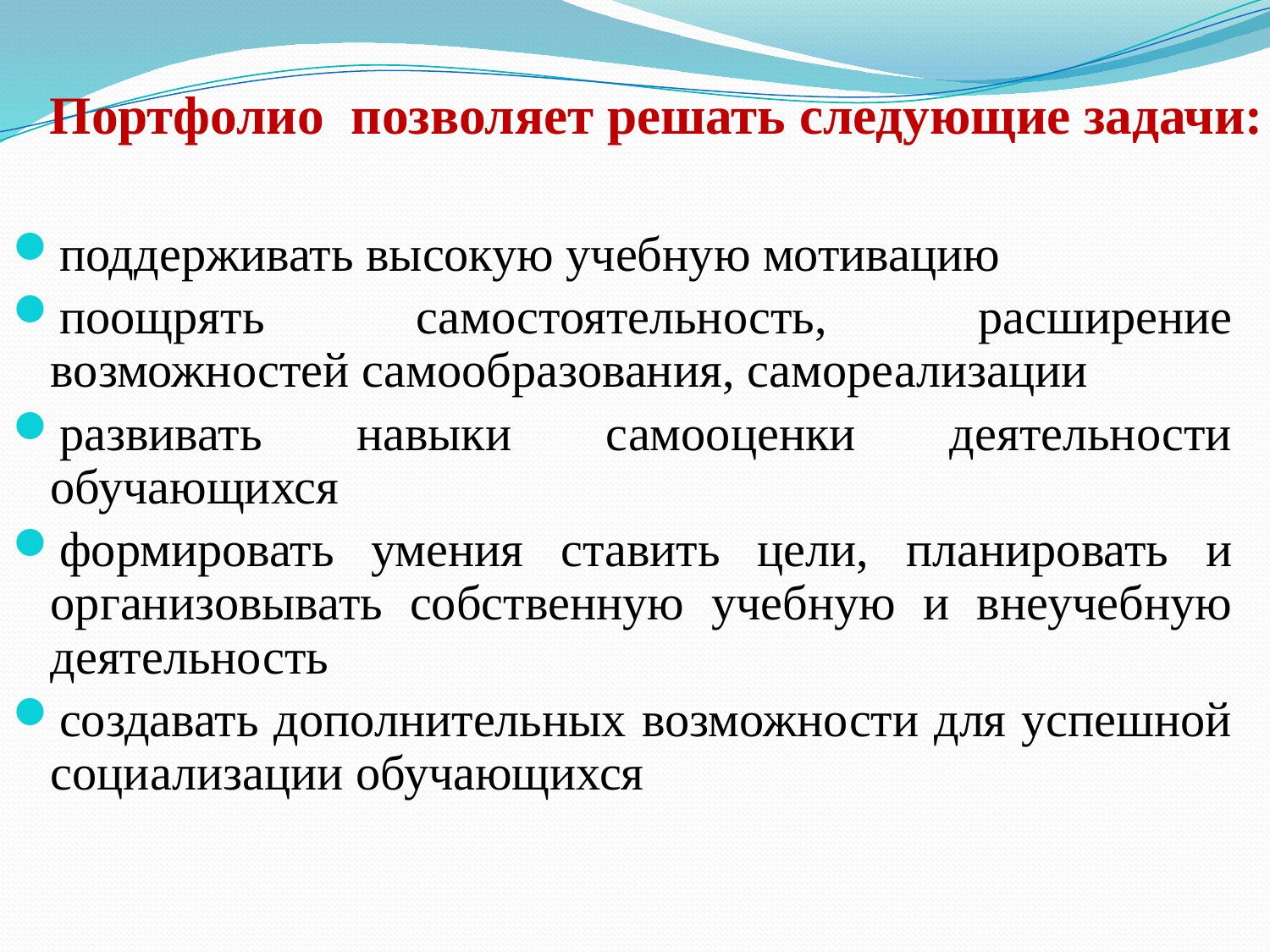

# Портфолио  позволяет решать следующие задачи:
поддерживать высокую учебную мотивацию
поощрять самостоятельность, расширение возможностей самообразования, самореализации
развивать навыки самооценки деятельности обучающихся
формировать умения ставить цели, планировать и организовывать собственную учебную и внеучебную деятельность
создавать дополнительных возможности для успешной социализации обучающихся